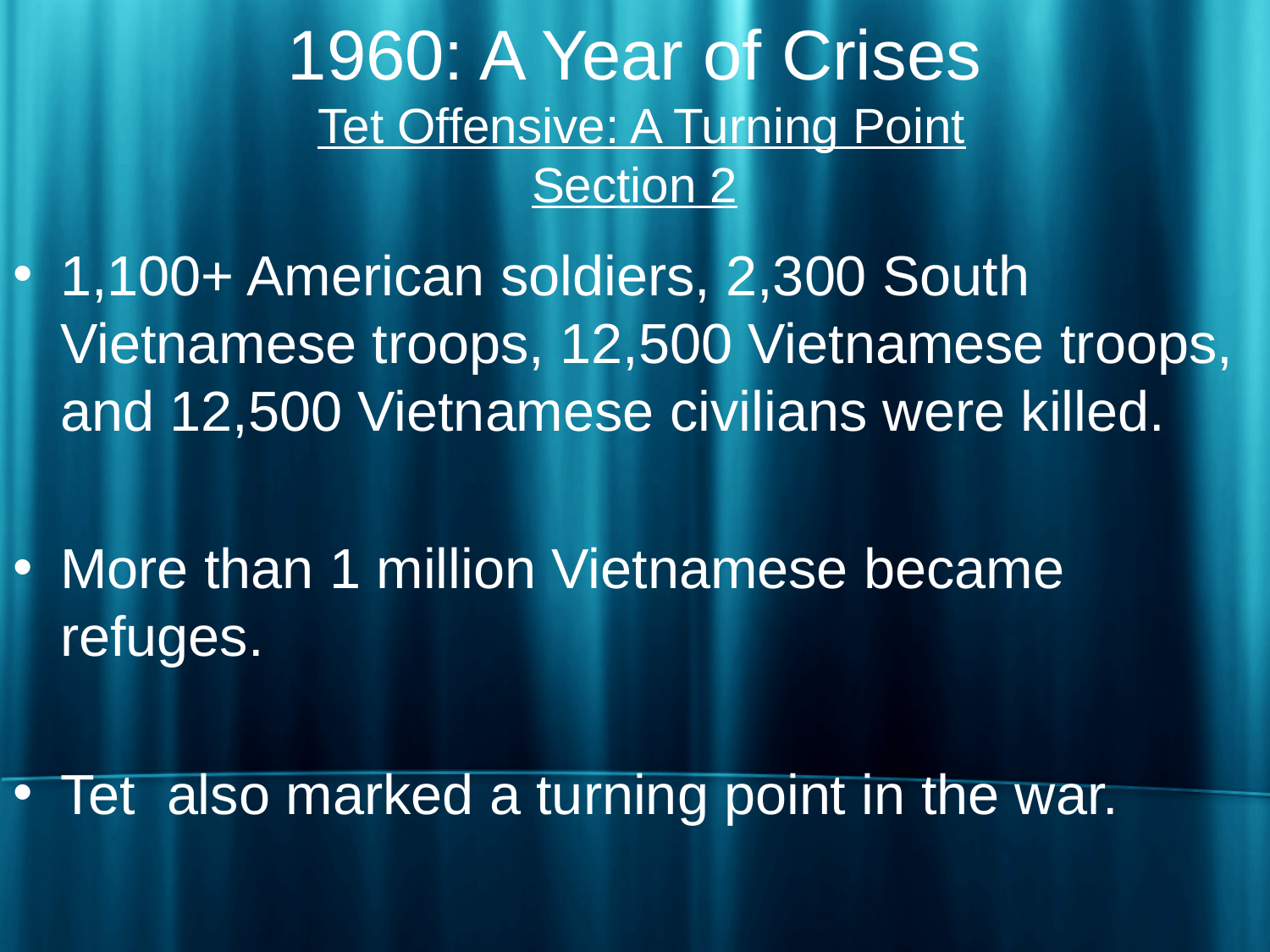

1960: A Year of Crises
 Tet Offensive: A Turning Point
Section 2
1,100+ American soldiers, 2,300 South Vietnamese troops, 12,500 Vietnamese troops, and 12,500 Vietnamese civilians were killed.

More than 1 million Vietnamese became refuges.

Tet  also marked a turning point in the war.